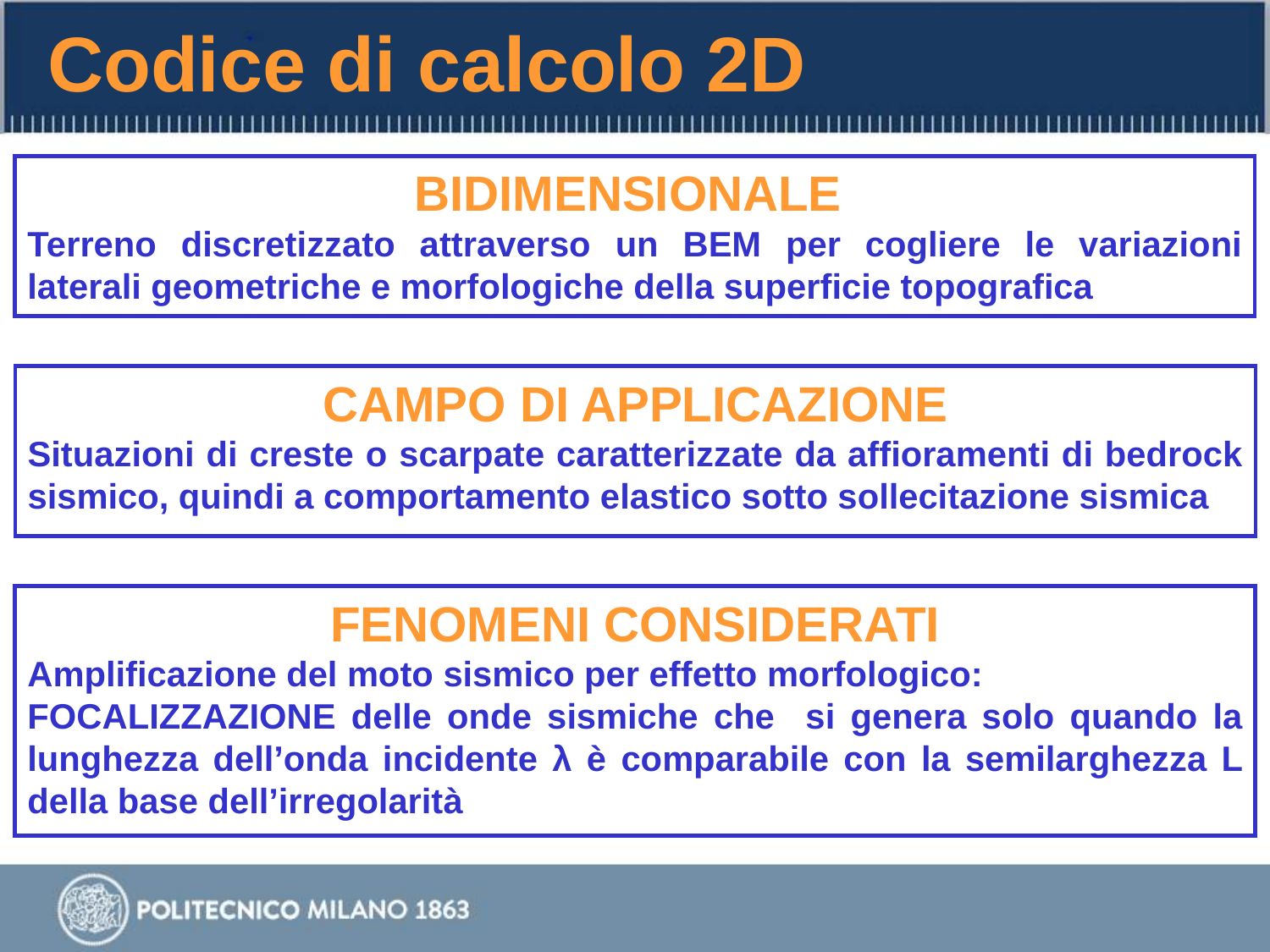

Codice di calcolo 2D
BIDIMENSIONALE
Terreno discretizzato attraverso un BEM per cogliere le variazioni laterali geometriche e morfologiche della superficie topografica
CAMPO DI APPLICAZIONE
Situazioni di creste o scarpate caratterizzate da affioramenti di bedrock sismico, quindi a comportamento elastico sotto sollecitazione sismica
FENOMENI CONSIDERATI
Amplificazione del moto sismico per effetto morfologico:
FOCALIZZAZIONE delle onde sismiche che  si genera solo quando la lunghezza dell’onda incidente λ è comparabile con la semilarghezza L della base dell’irregolarità